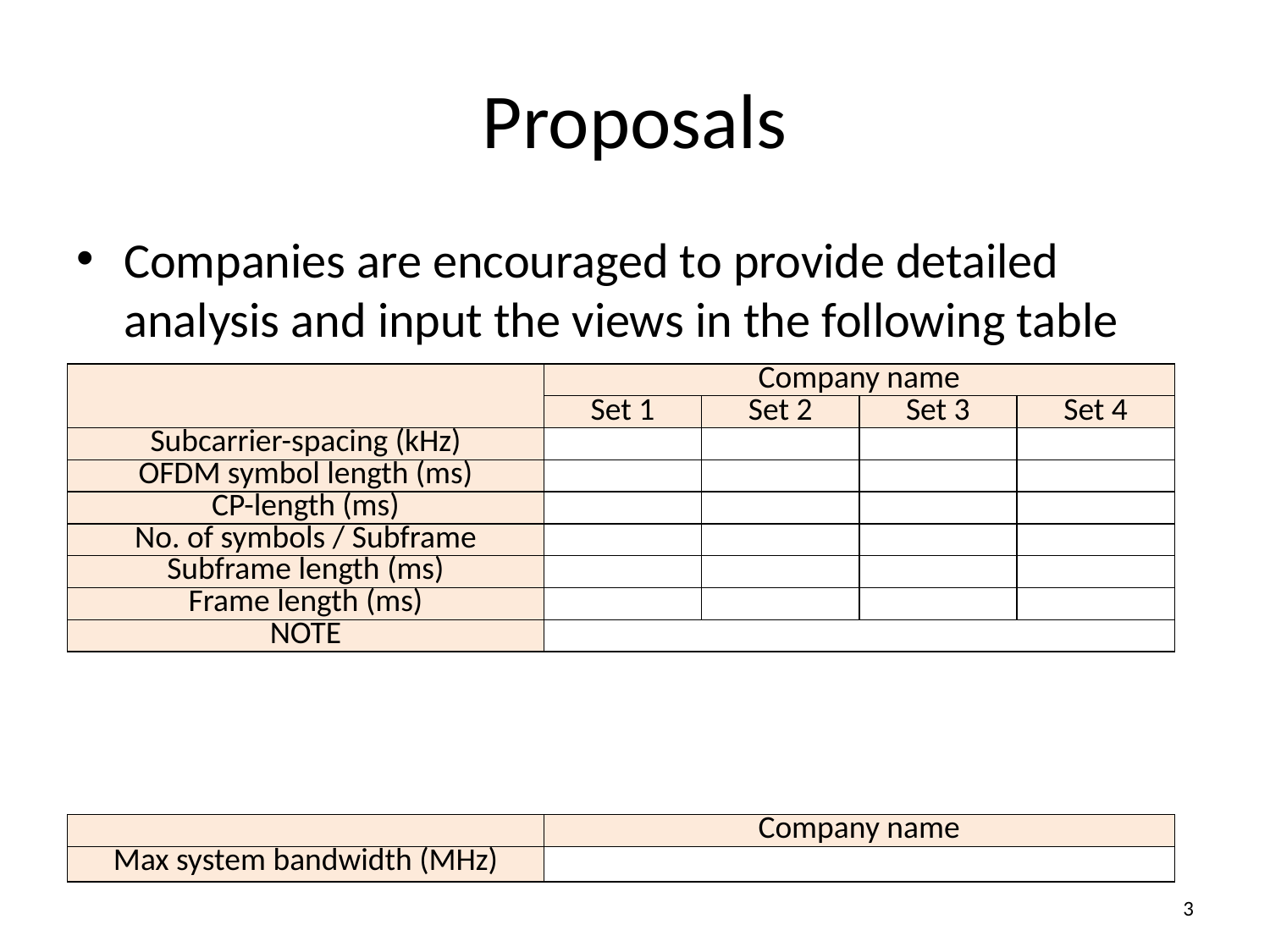

# Proposals
Companies are encouraged to provide detailed analysis and input the views in the following table
|  | Company name |  |  |  |
| --- | --- | --- | --- | --- |
|  | Set 1 | Set 2 | Set 3 | Set 4 |
| Subcarrier-spacing (kHz) |  |  |  |  |
| OFDM symbol length (ms) |  |  |  |  |
| CP-length (ms) |  |  |  |  |
| No. of symbols / Subframe |  |  |  |  |
| Subframe length (ms) |  |  |  |  |
| Frame length (ms) |  |  |  |  |
| NOTE |  |  |  |  |

|  | Company name |
| --- | --- |
| Max system bandwidth (MHz) |  |
3